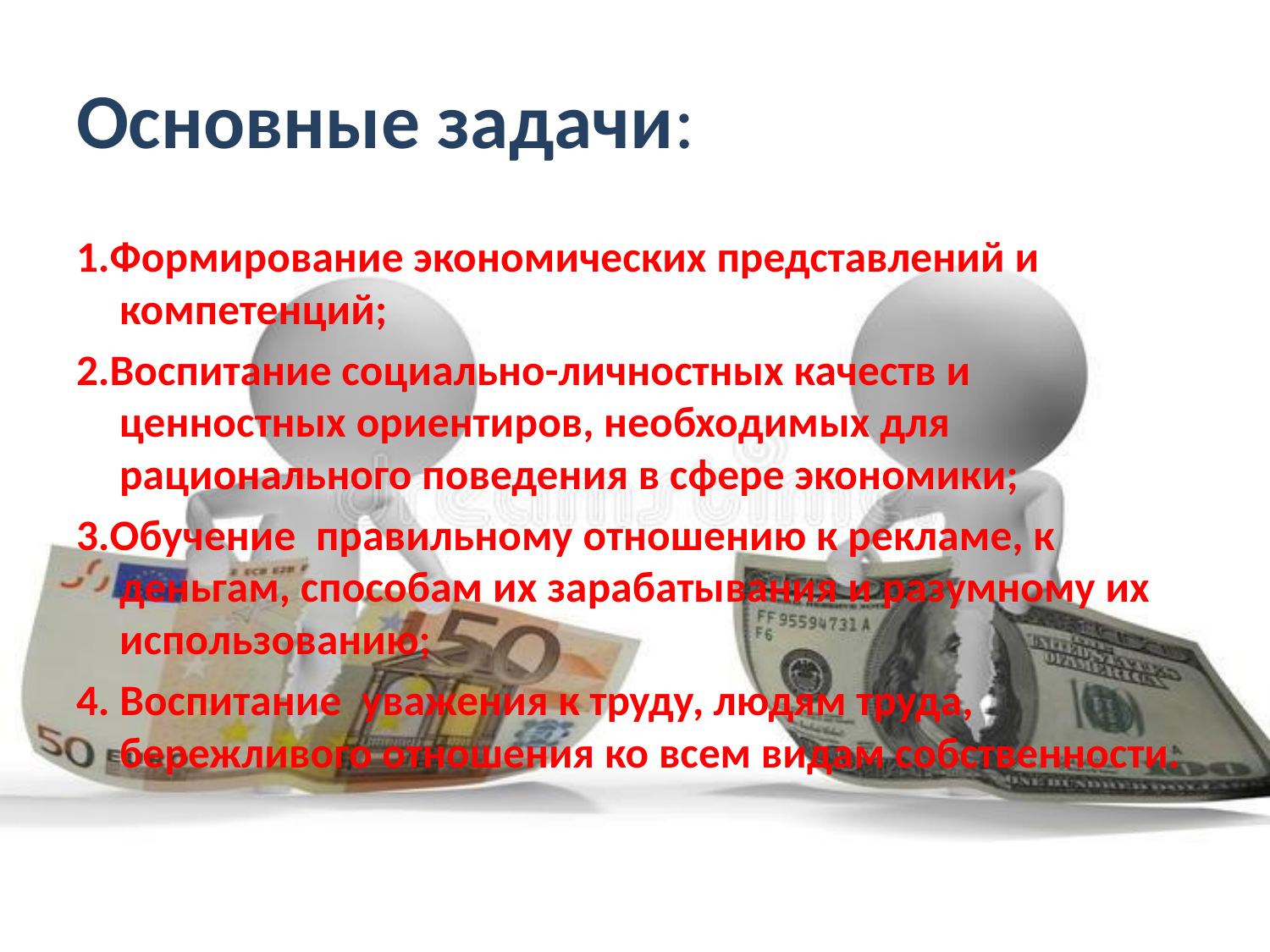

# Основные задачи:
1.Формирование экономических представлений и компетенций;
2.Воспитание социально-личностных качеств и ценностных ориентиров, необходимых для рационального поведения в сфере экономики;
3.Обучение  правильному отношению к рекламе, к деньгам, способам их зарабатывания и разумному их использованию;
4. Воспитание  уважения к труду, людям труда, бережливого отношения ко всем видам собственности.